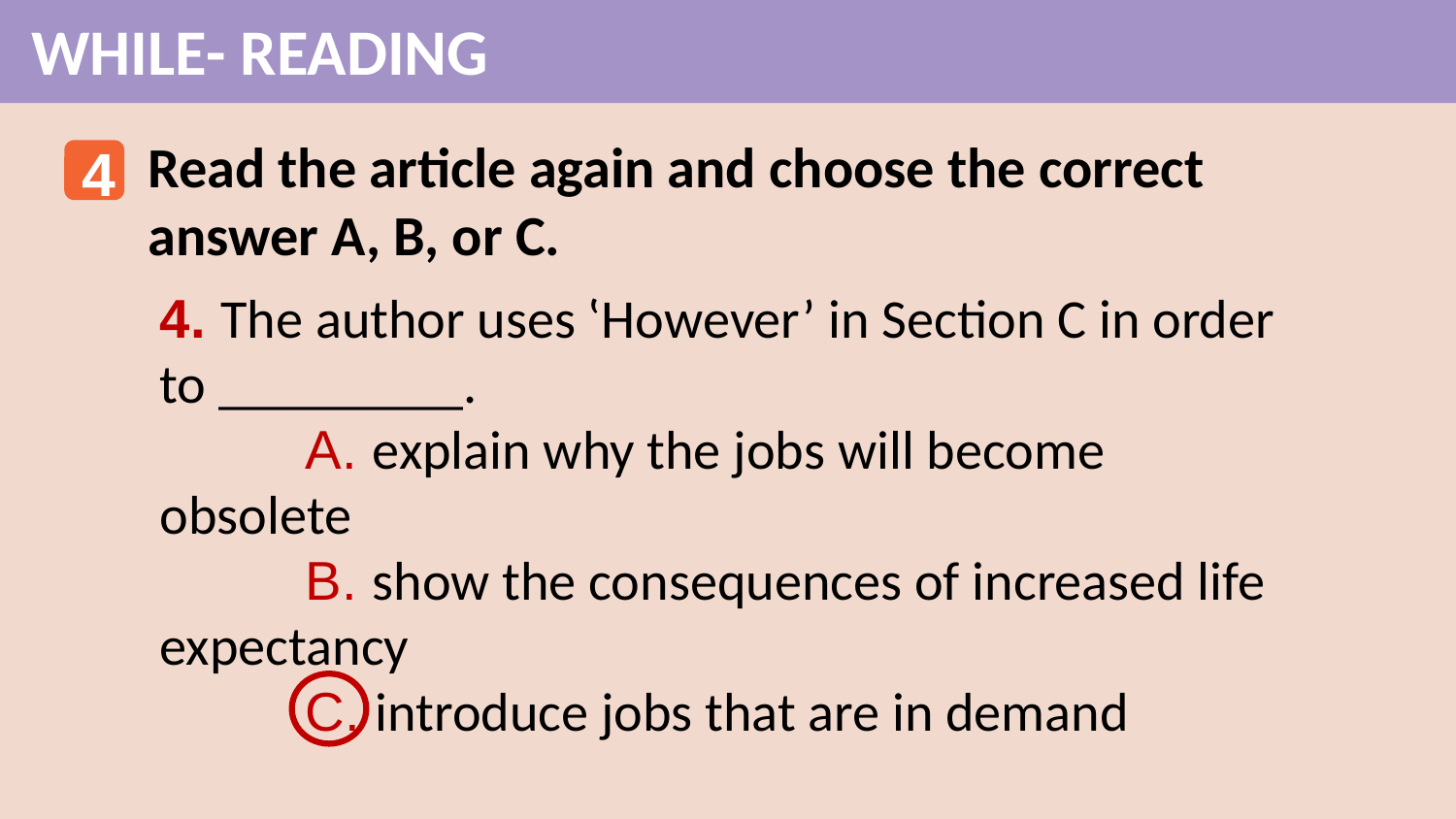

WHILE- READING
Read the article again and choose the correct answer A, B, or C.
4

4. The author uses ‛However’ in Section C in order to _________.
	A. explain why the jobs will become obsolete
	B. show the consequences of increased life expectancy
	C. introduce jobs that are in demand